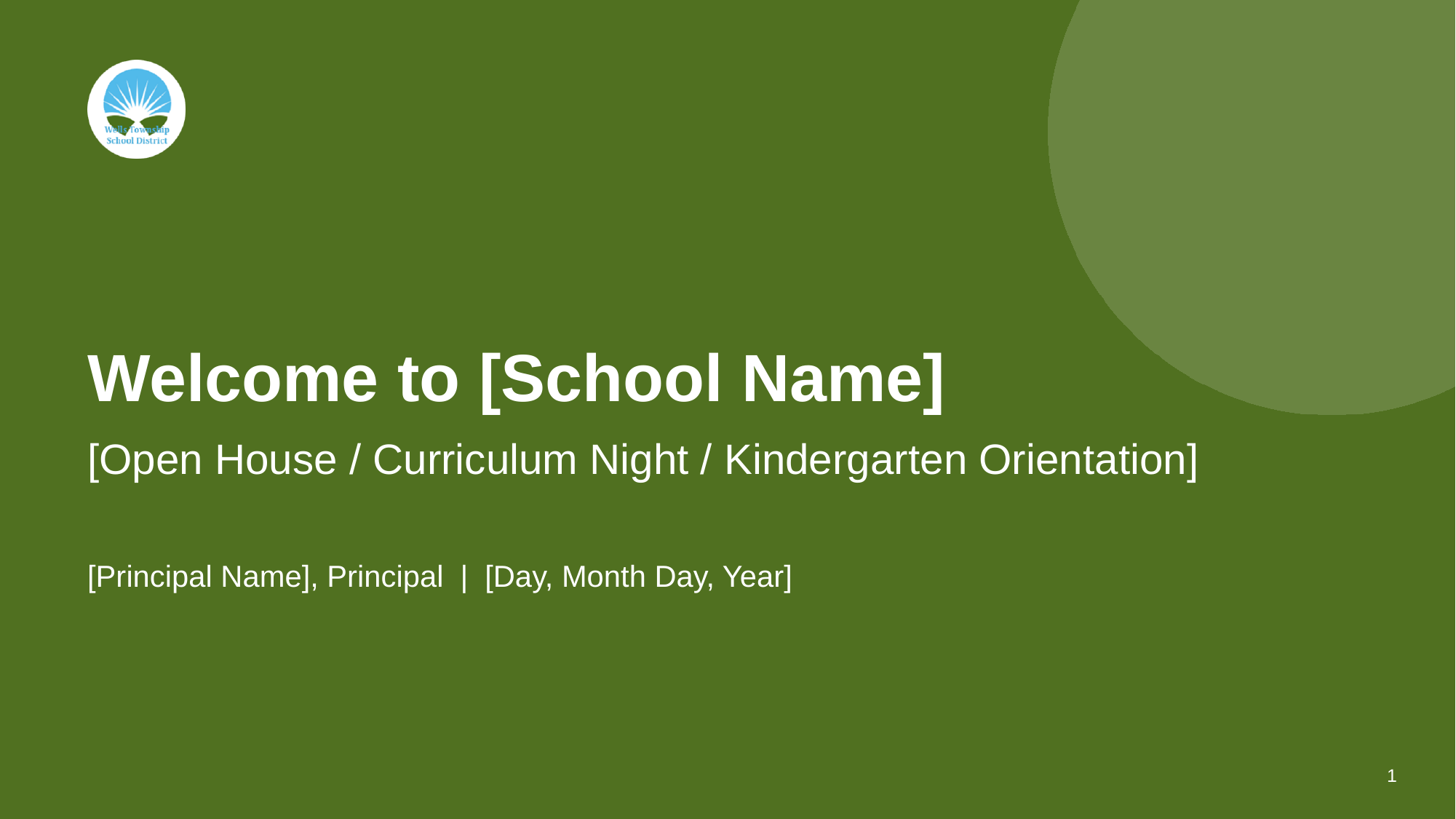

Welcome to [School Name]
[Open House / Curriculum Night / Kindergarten Orientation]
[Principal Name], Principal  |  [Day, Month Day, Year]
1